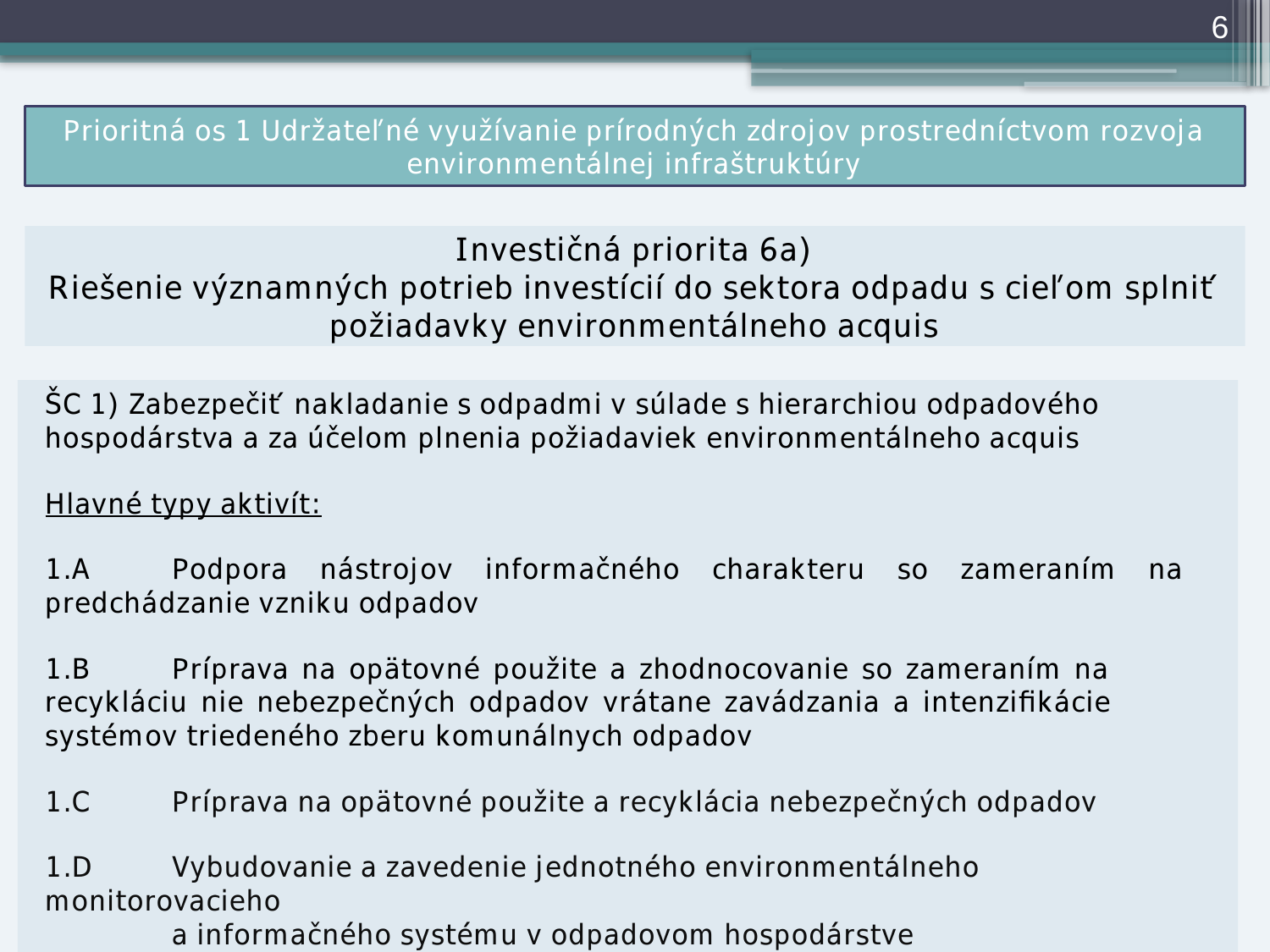

6
Prioritná os 1 Udržateľné využívanie prírodných zdrojov prostredníctvom rozvoja environmentálnej infraštruktúry
# Investičná priorita 6a) Riešenie významných potrieb investícií do sektora odpadu s cieľom splniť požiadavky environmentálneho acquis
ŠC 1) Zabezpečiť nakladanie s odpadmi v súlade s hierarchiou odpadového hospodárstva a za účelom plnenia požiadaviek environmentálneho acquis
Hlavné typy aktivít:
1.A	Podpora nástrojov informačného charakteru so zameraním na 	predchádzanie vzniku odpadov
1.B	Príprava na opätovné použite a zhodnocovanie so zameraním na 	recykláciu nie nebezpečných odpadov vrátane zavádzania a intenzifikácie 	systémov triedeného zberu komunálnych odpadov
1.C	Príprava na opätovné použite a recyklácia nebezpečných odpadov
1.D	Vybudovanie a zavedenie jednotného environmentálneho monitorovacieho
	a informačného systému v odpadovom hospodárstve